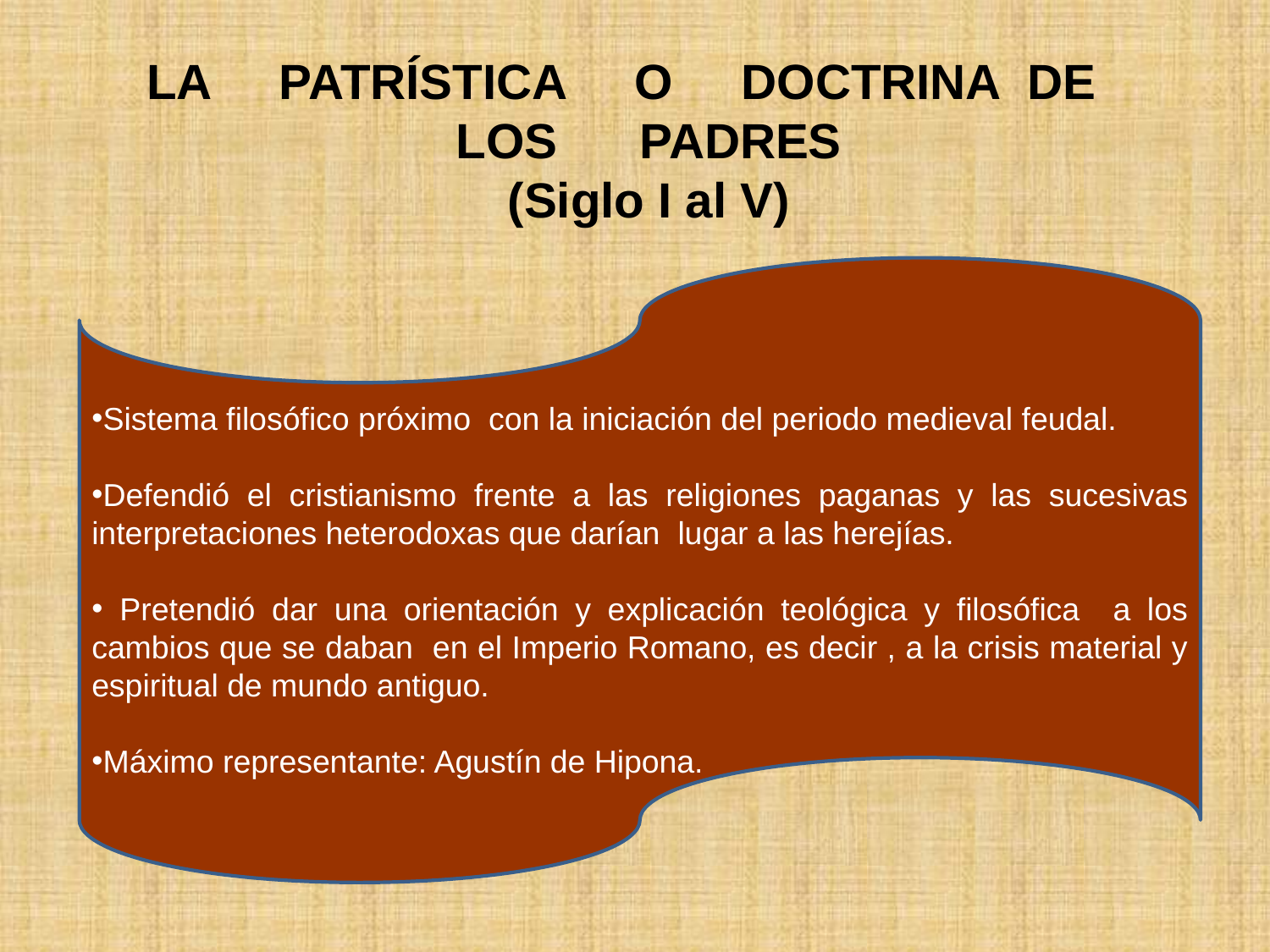

# LA     PATRÍSTICA     O     DOCTRINA  DE     LOS      PADRES (Siglo I al V)

Sistema filosófico próximo  con la iniciación del periodo medieval feudal.

Defendió el cristianismo frente a las religiones paganas y las sucesivas interpretaciones heterodoxas que darían  lugar a las herejías.

 Pretendió dar una orientación y explicación teológica y filosófica  a los cambios que se daban  en el Imperio Romano, es decir , a la crisis material y espiritual de mundo antiguo.

Máximo representante: Agustín de Hipona.